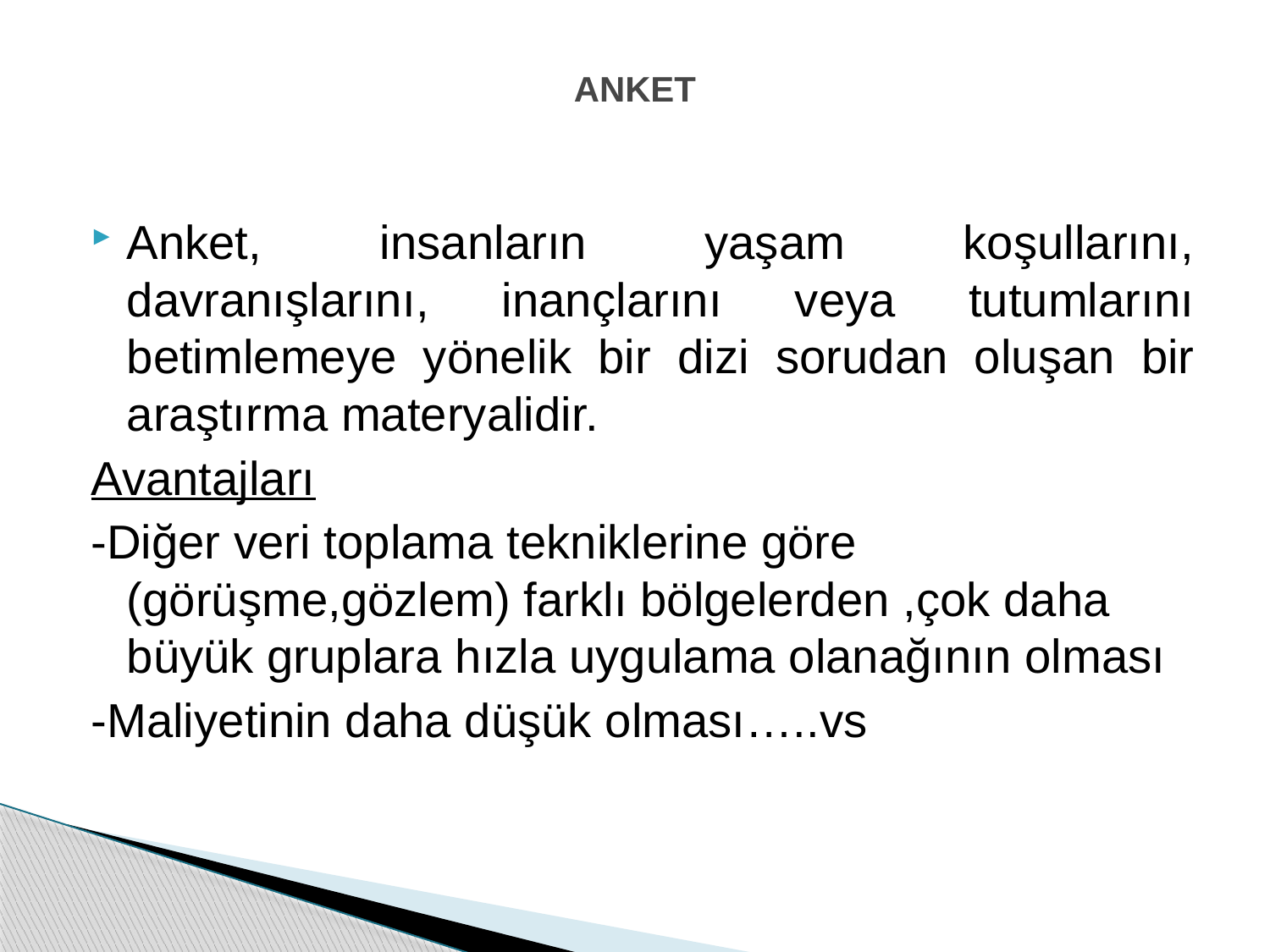

# ANKET
Anket, insanların yaşam koşullarını, davranışlarını, inançlarını veya tutumlarını betimlemeye yönelik bir dizi sorudan oluşan bir araştırma materyalidir.
Avantajları
-Diğer veri toplama tekniklerine göre (görüşme,gözlem) farklı bölgelerden ,çok daha büyük gruplara hızla uygulama olanağının olması
-Maliyetinin daha düşük olması…..vs